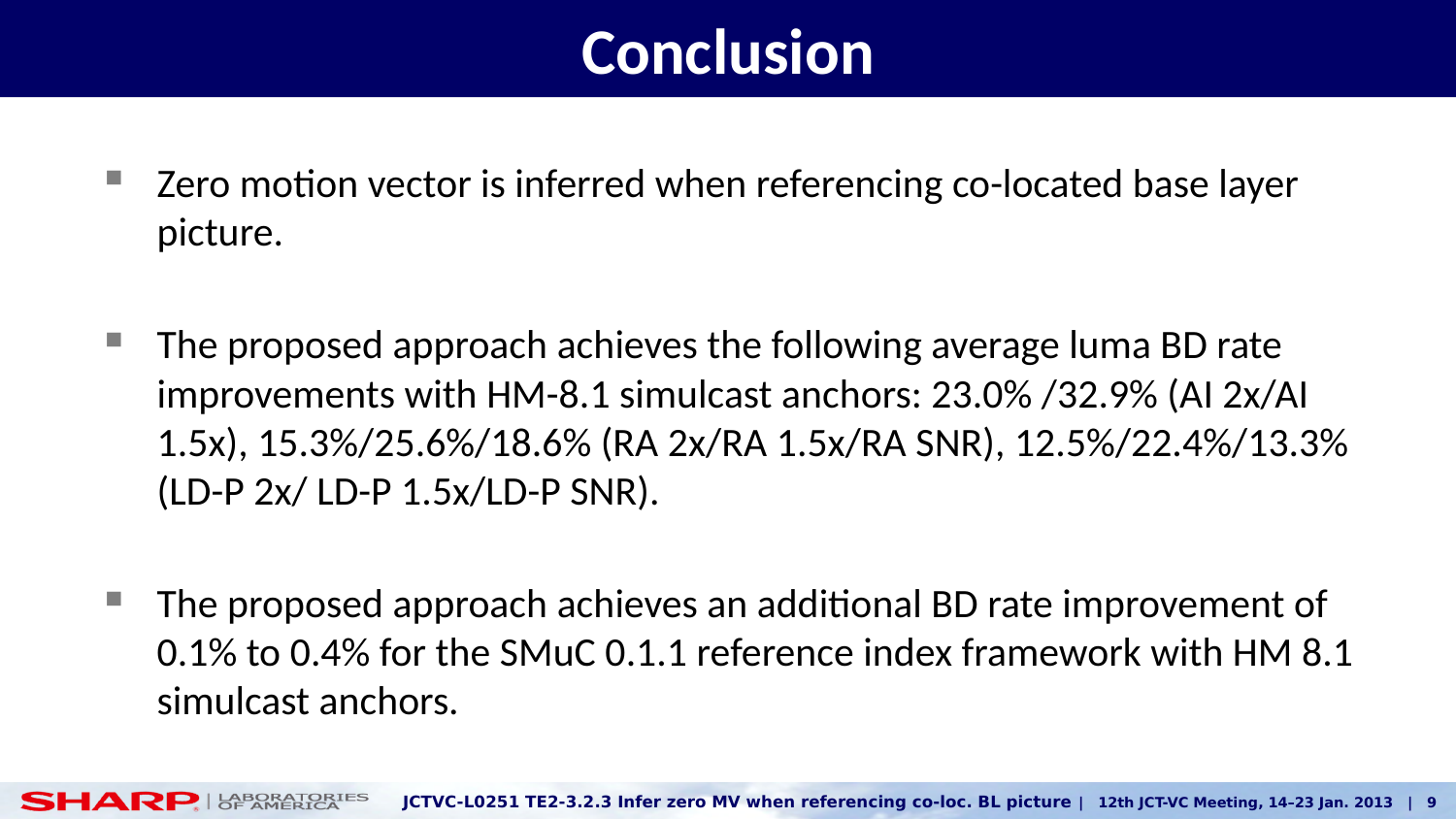

# Conclusion
Zero motion vector is inferred when referencing co-located base layer picture.

The proposed approach achieves the following average luma BD rate improvements with HM-8.1 simulcast anchors: 23.0% /32.9% (AI 2x/AI 1.5x), 15.3%/25.6%/18.6% (RA 2x/RA 1.5x/RA SNR), 12.5%/22.4%/13.3% (LD-P 2x/ LD-P 1.5x/LD-P SNR).

The proposed approach achieves an additional BD rate improvement of 0.1% to 0.4% for the SMuC 0.1.1 reference index framework with HM 8.1 simulcast anchors.